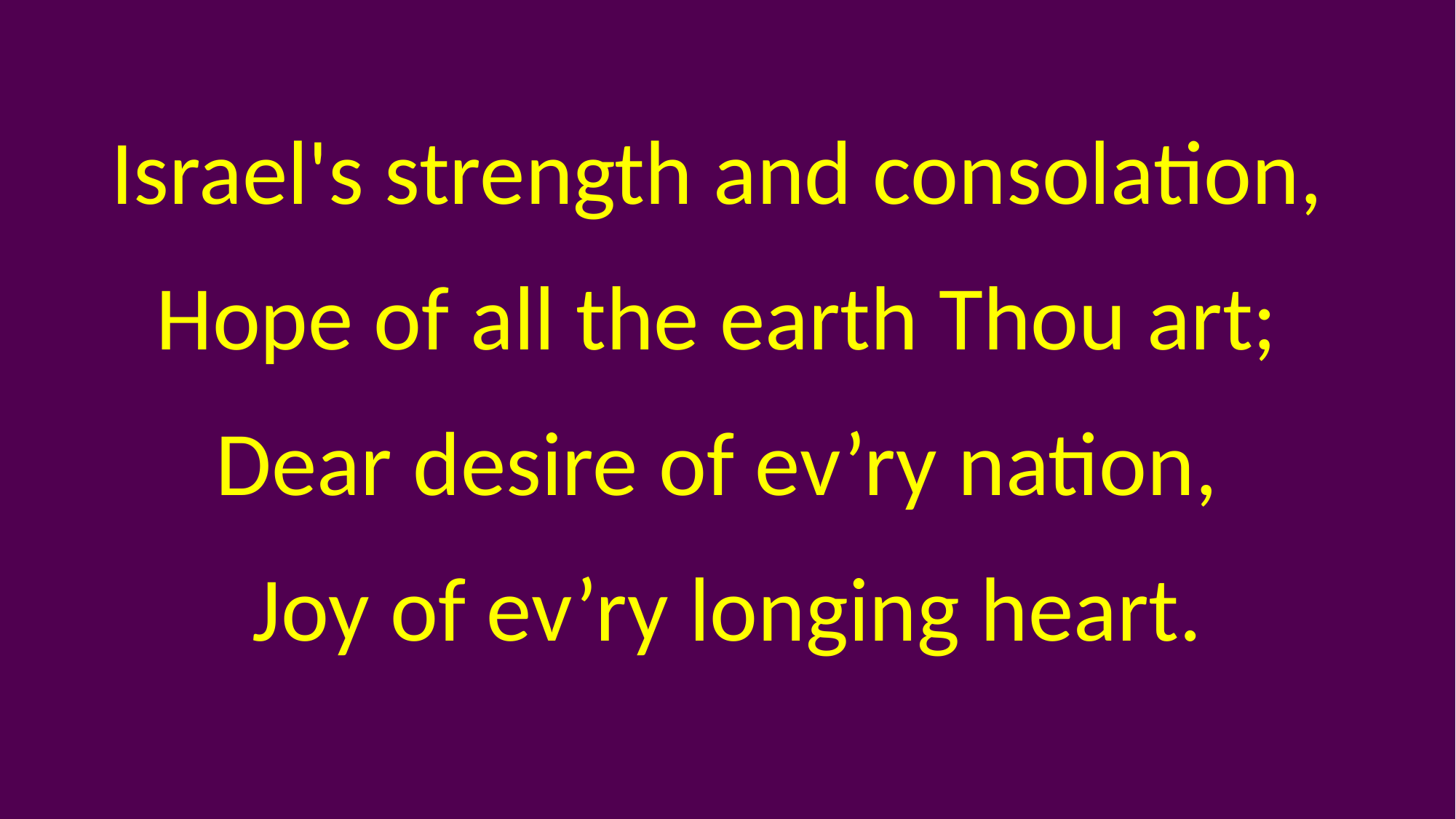

Israel's strength and consolation,
Hope of all the earth Thou art;
Dear desire of ev’ry nation,
Joy of ev’ry longing heart.